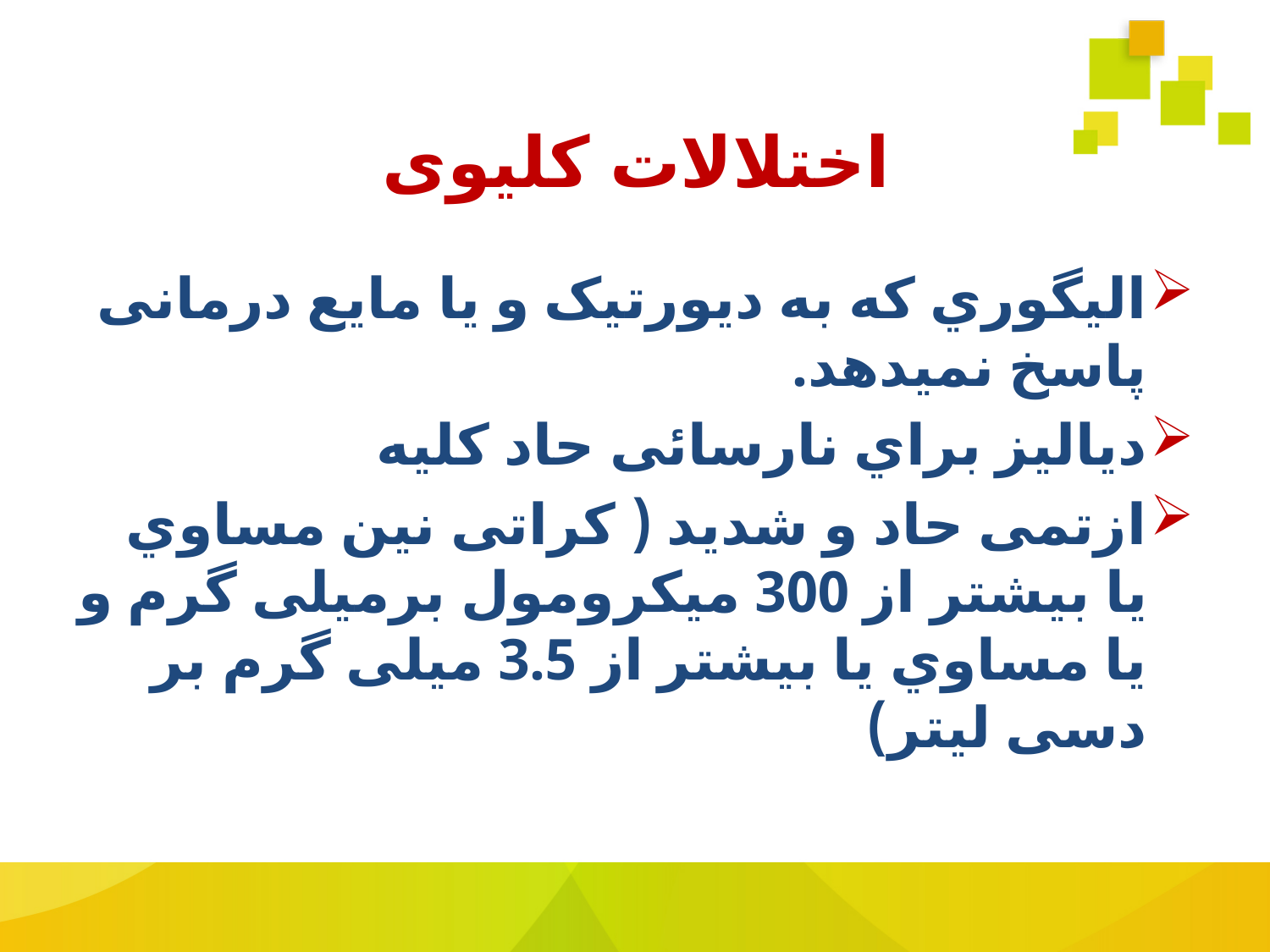

# اختلالات کلیوی
الیگوري که به دیورتیک و یا مایع درمانی پاسخ نمیدهد.
دیالیز براي نارسائی حاد کلیه
ازتمی حاد و شدید ( کراتی نین مساوي یا بیشتر از 300 میکرومول برمیلی گرم و یا مساوي یا بیشتر از 3.5 میلی گرم بر دسی لیتر)